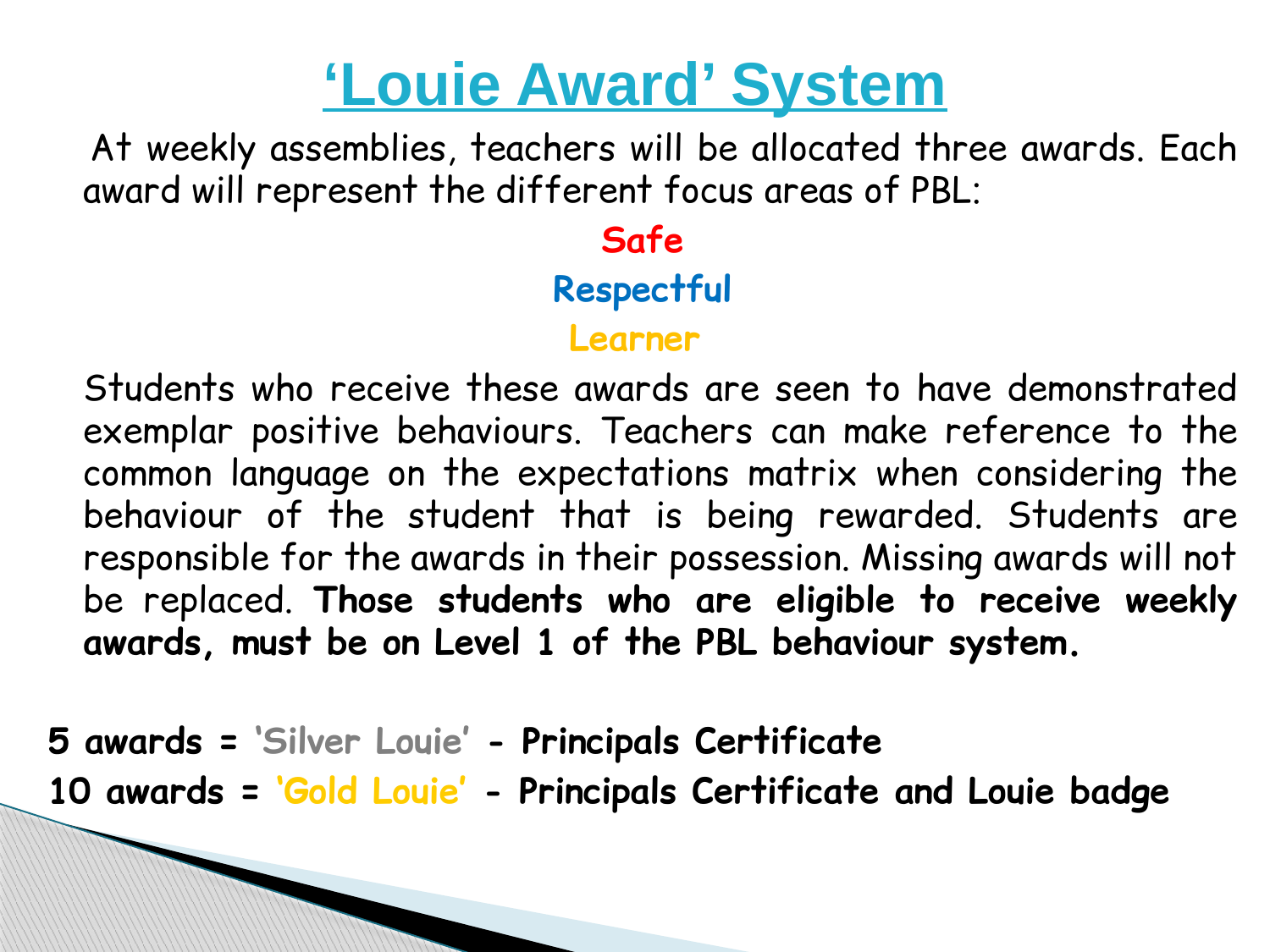

# ‘Louie Award’ System
   At weekly assemblies, teachers will be allocated three awards. Each award will represent the different focus areas of PBL:
Safe
Respectful
Learner
	Students who receive these awards are seen to have demonstrated exemplar positive behaviours. Teachers can make reference to the common language on the expectations matrix when considering the behaviour of the student that is being rewarded. Students are responsible for the awards in their possession. Missing awards will not be replaced. Those students who are eligible to receive weekly awards, must be on Level 1 of the PBL behaviour system.

5 awards = ‘Silver Louie’ - Principals Certificate
10 awards = ‘Gold Louie’ - Principals Certificate and Louie badge